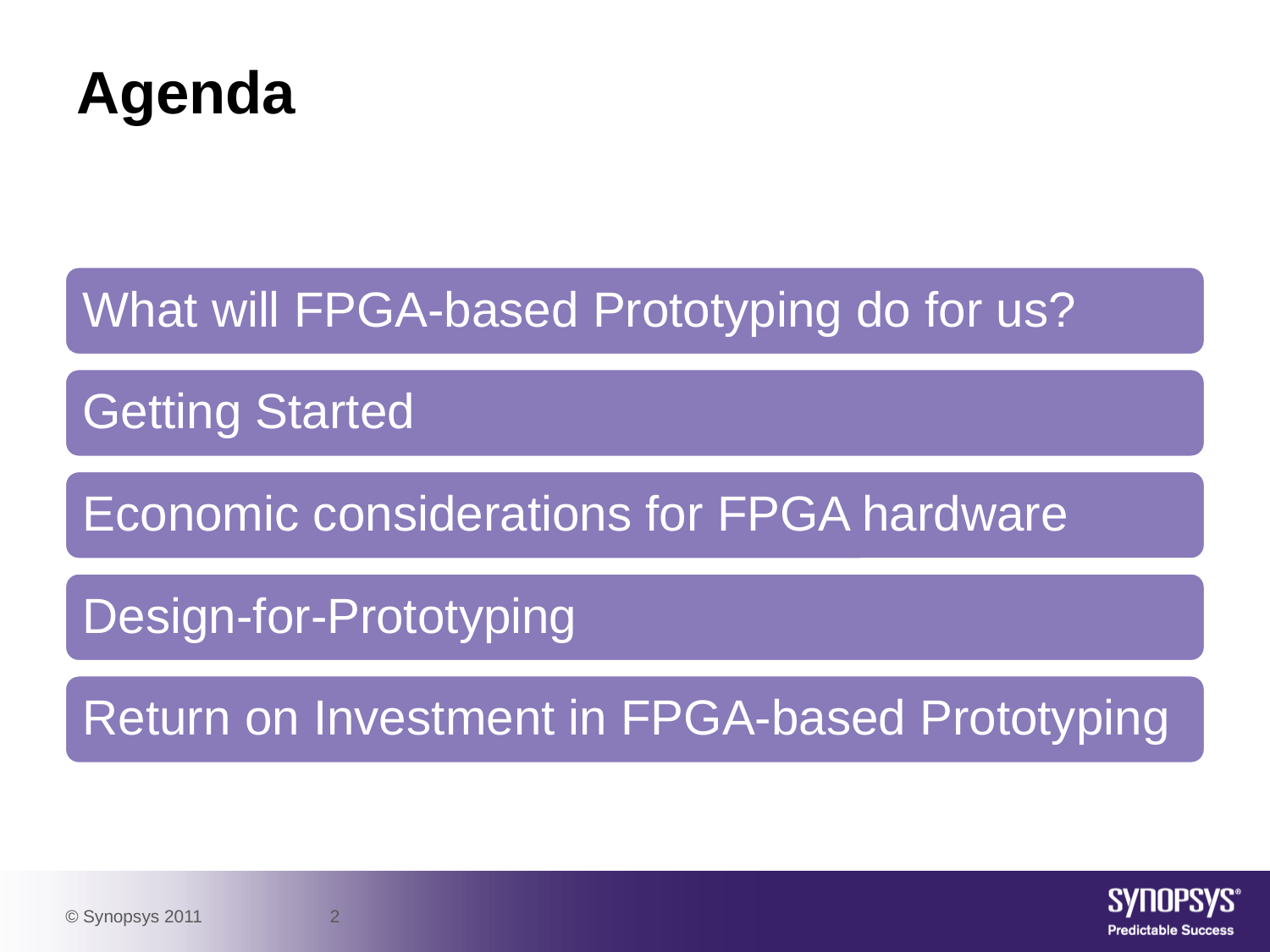

# Agenda
What will FPGA-based Prototyping do for us?
Getting Started
Economic considerations for FPGA hardware
Design-for-Prototyping
Return on Investment in FPGA-based Prototyping